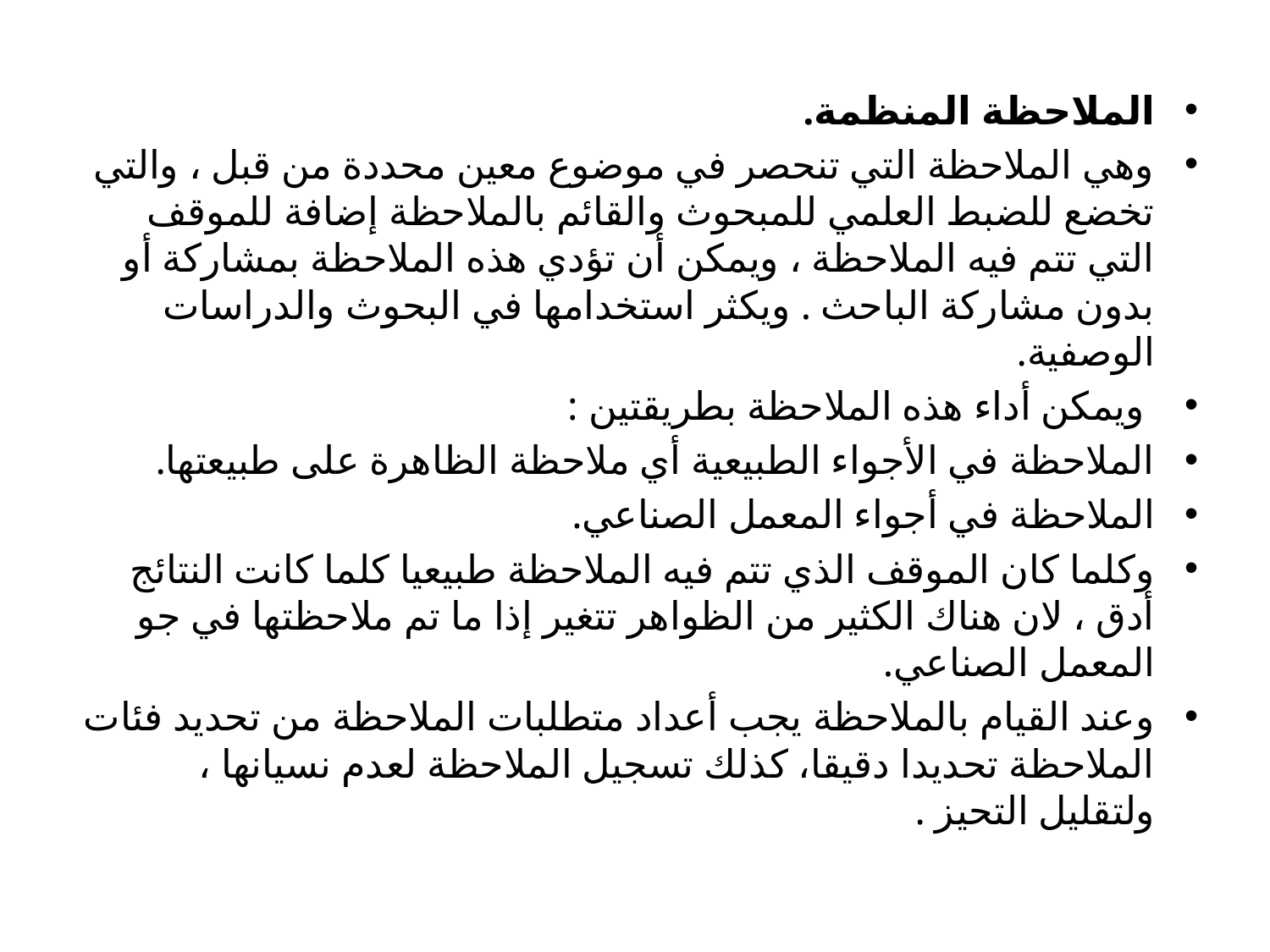

الملاحظة المنظمة.
	وهي الملاحظة التي تنحصر في موضوع معين محددة من قبل ، والتي تخضع للضبط العلمي للمبحوث والقائم بالملاحظة إضافة للموقف التي تتم فيه الملاحظة ، ويمكن أن تؤدي هذه الملاحظة بمشاركة أو بدون مشاركة الباحث . ويكثر استخدامها في البحوث والدراسات الوصفية.
	 ويمكن أداء هذه الملاحظة بطريقتين :
الملاحظة في الأجواء الطبيعية أي ملاحظة الظاهرة على طبيعتها.
الملاحظة في أجواء المعمل الصناعي.
	وكلما كان الموقف الذي تتم فيه الملاحظة طبيعيا كلما كانت النتائج أدق ، لان هناك الكثير من الظواهر تتغير إذا ما تم ملاحظتها في جو المعمل الصناعي.
	وعند القيام بالملاحظة يجب أعداد متطلبات الملاحظة من تحديد فئات الملاحظة تحديدا دقيقا، كذلك تسجيل الملاحظة لعدم نسيانها ، ولتقليل التحيز .